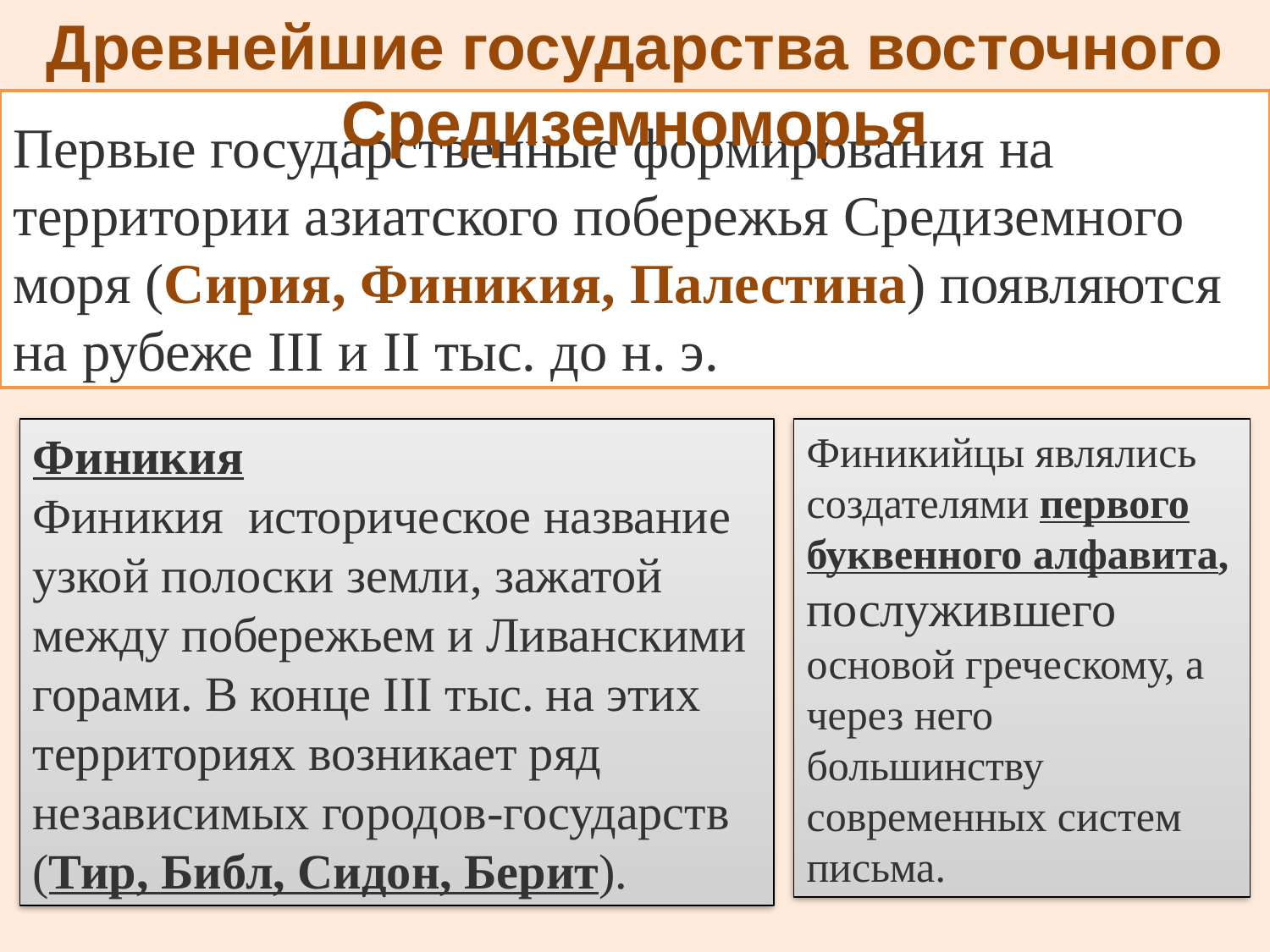

Древнейшие государства восточного Средиземноморья
Первые государственные формирования на территории азиатского побережья Средиземного моря (Сирия, Финикия, Палестина) появляются на рубеже III и II тыс. до н. э.
Финикия
Финикия  историческое название узкой полоски земли, зажатой между побережьем и Ливанскими горами. В конце III тыс. на этих территориях возникает ряд независимых городов-государств (Тир, Библ, Сидон, Берит).
Финикийцы являлись создателями первого буквенного алфавита, послужившего основой греческому, а через него большинству современных систем письма.